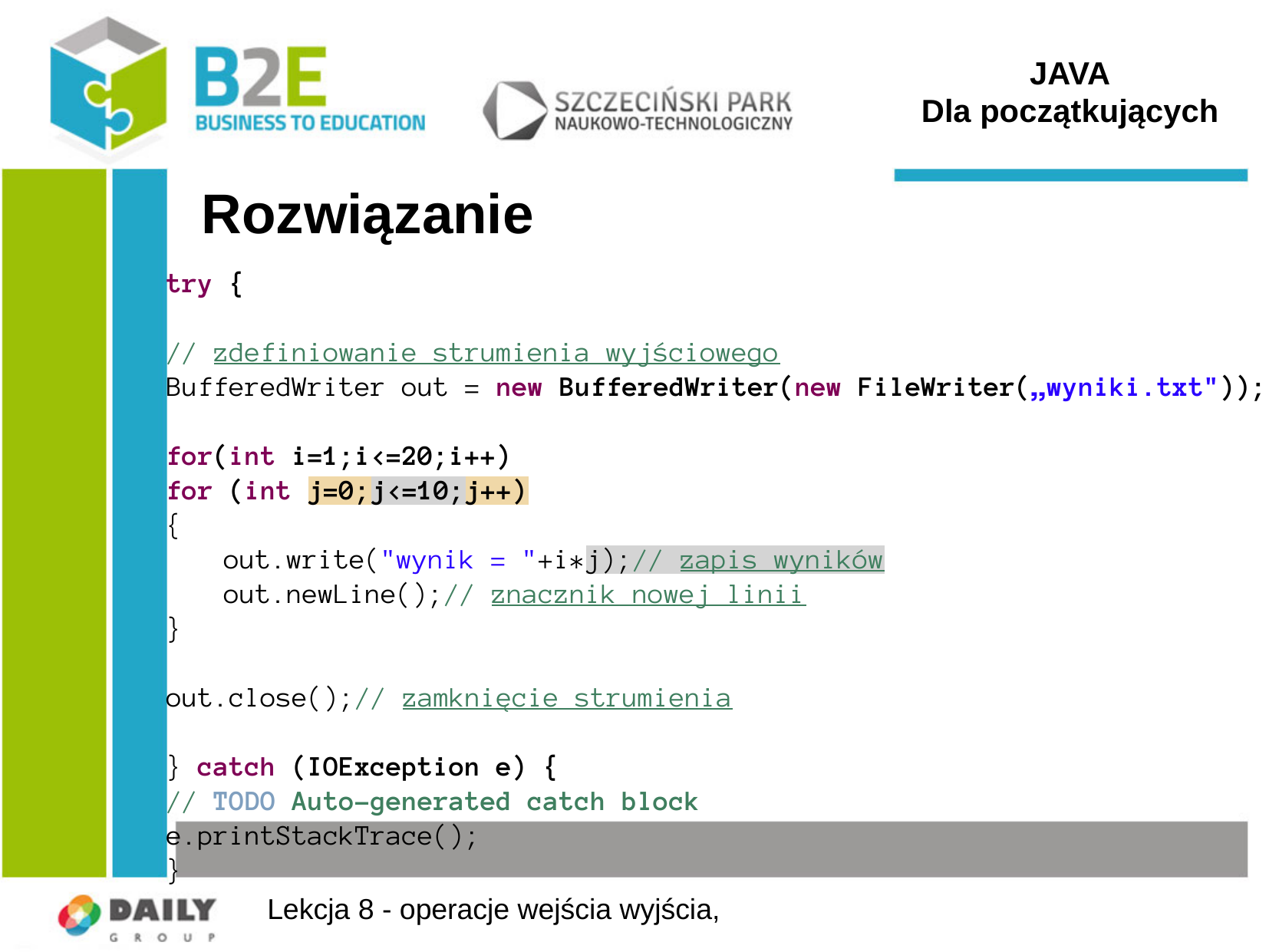

JAVA
Dla początkujących
# Rozwiązanie
try {

// zdefiniowanie strumienia wyjściowego
BufferedWriter out = new BufferedWriter(new FileWriter(„wyniki.txt"));

for(int i=1;i<=20;i++)
for (int j=0;j<=10;j++)
{
out.write("wynik = "+i*j);// zapis wyników
out.newLine();// znacznik nowej linii
}

out.close();// zamknięcie strumienia

} catch (IOException e) {
// TODO Auto-generated catch block
e.printStackTrace();
}
Lekcja 8 - operacje wejścia wyjścia,